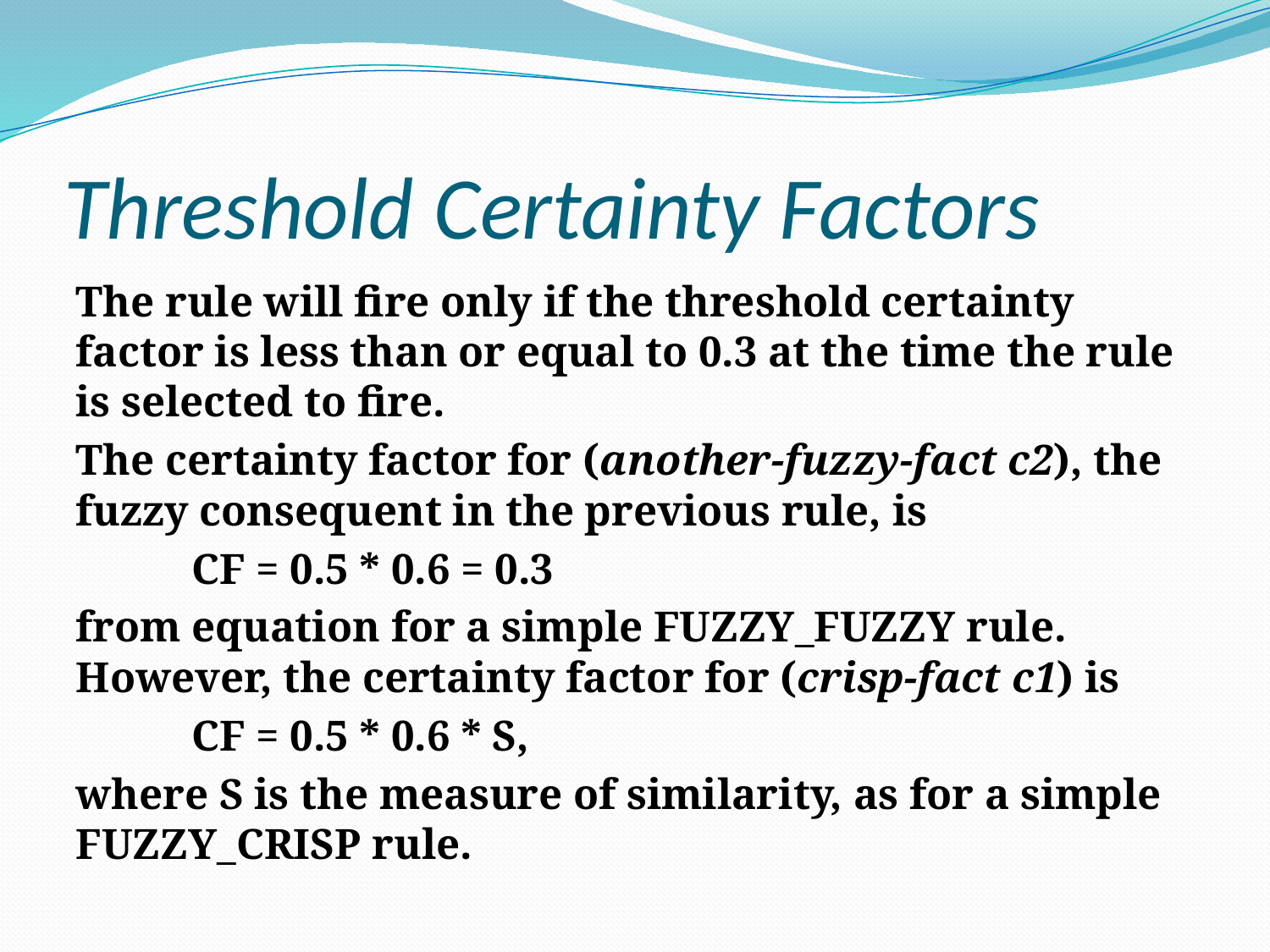

# Threshold Certainty Factors
The rule will fire only if the threshold certainty factor is less than or equal to 0.3 at the time the rule is selected to fire.
The certainty factor for (another-fuzzy-fact c2), the fuzzy consequent in the previous rule, is
	CF = 0.5 * 0.6 = 0.3
from equation for a simple FUZZY_FUZZY rule. However, the certainty factor for (crisp-fact c1) is
	CF = 0.5 * 0.6 * S,
where S is the measure of similarity, as for a simple FUZZY_CRISP rule.